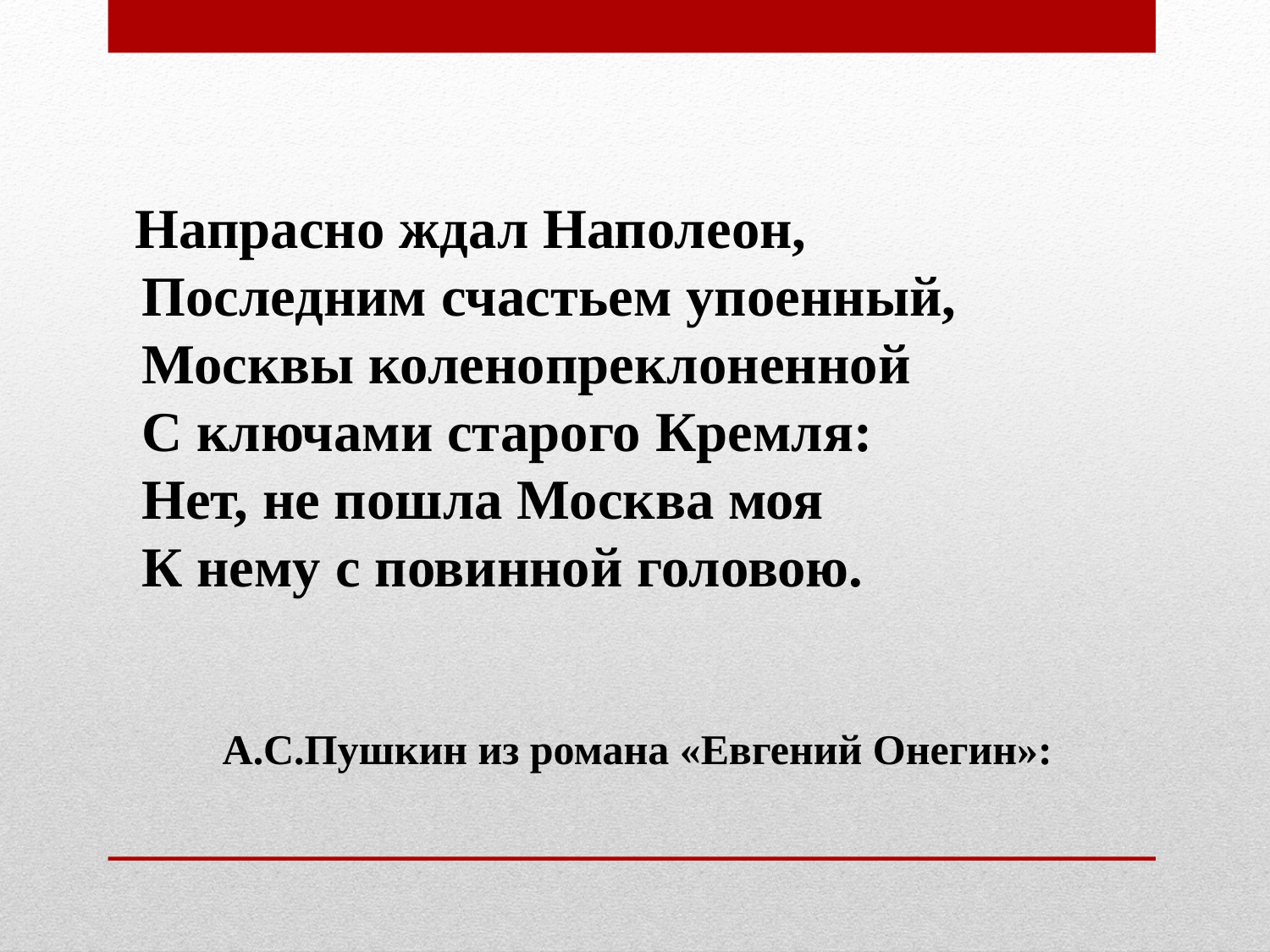

Напрасно ждал Наполеон,
 Последним счастьем упоенный,
 Москвы коленопреклоненной
 С ключами старого Кремля:
 Нет, не пошла Москва моя
 К нему с повинной головою.
А.С.Пушкин из романа «Евгений Онегин»: